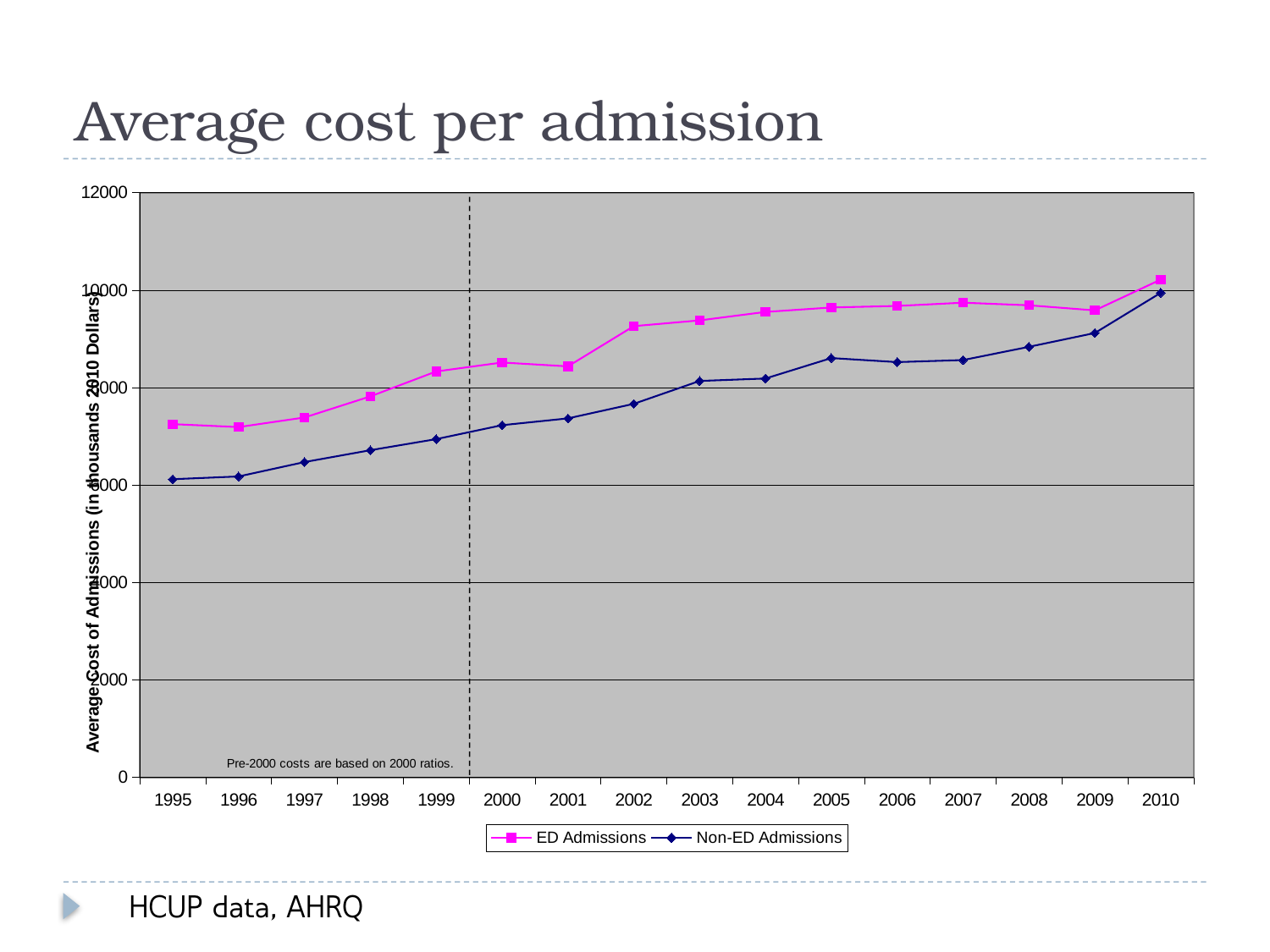

# Average cost per admission

### Chart

| Category | ED Admissions | Non-ED Admissions |
|---|---|---|
| 1995 | 7249.37 | 6119.46 |
| 1996 | 7189.67 | 6176.01 |
| 1997 | 7386.45 | 6471.63 |
| 1998 | 7819.43 | 6714.25 |
| 1999 | 8330.459999999992 | 6942.43 |
| 2000 | 8514.29 | 7228.14 |
| 2001 | 8435.26 | 7367.8600000000015 |
| 2002 | 9260.92 | 7665.67 |
| 2003 | 9379.07 | 8136.37 |
| 2004 | 9552.719999999996 | 8186.35 |
| 2005 | 9643.25 | 8605.719999999996 |
| 2006 | 9675.89 | 8522.12 |
| 2007 | 9741.68 | 8565.09 |
| 2008 | 9688.879999999992 | 8836.91 |
| 2009 | 9584.240000000003 | 9119.959999999992 |
| 2010 | 10216.0 | 9943.84 |
HCUP data, AHRQ